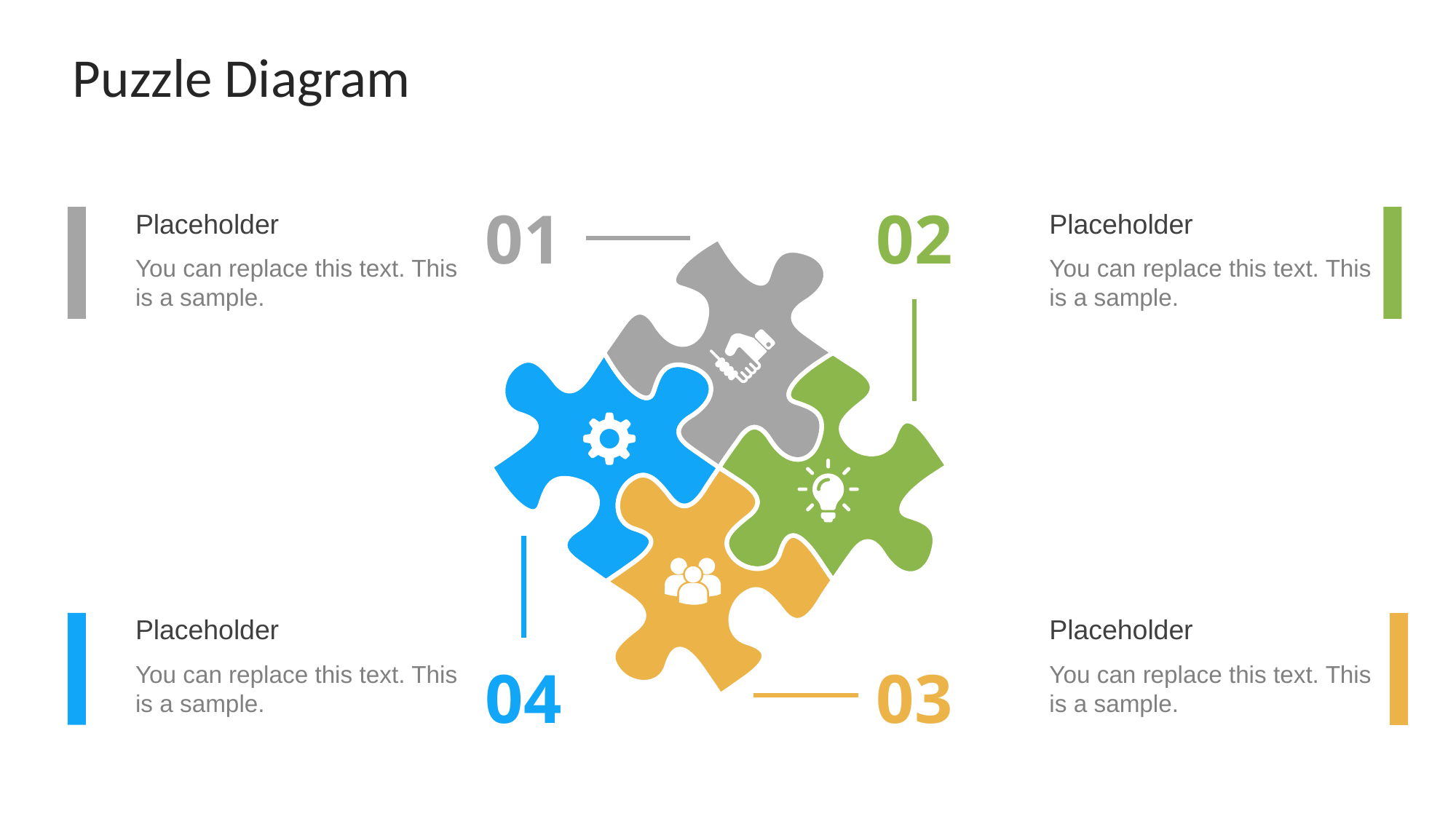

# Puzzle Diagram
01
02
04
03
Placeholder
You can replace this text. This is a sample.

Placeholder
You can replace this text. This is a sample.

Placeholder
You can replace this text. This is a sample.

Placeholder
You can replace this text. This is a sample.